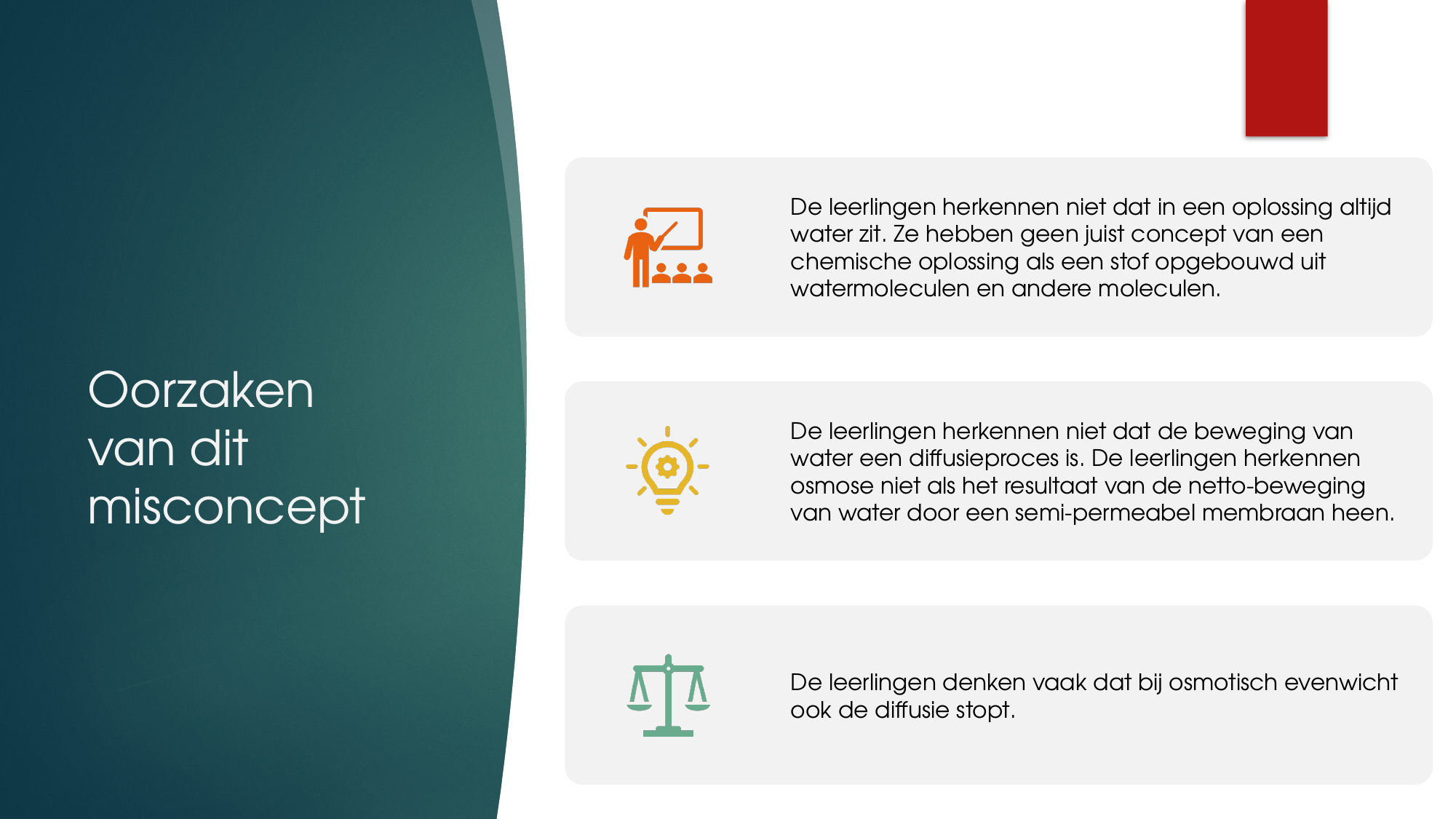

De leerlingen herkennen niet dat in een oplossing altijd water zit. Ze hebben geen juist concept van een chemische oplossing als een stof opgebouwd uit watermoleculen en andere moleculen.
De leerlingen herkennen niet dat de beweging van water een diffusieproces is. De leerlingen herkennen osmose niet als het resultaat van de netto-beweging van water door een semi-permeabel membraan heen.
De leerlingen denken vaak dat bij osmotisch evenwicht ook de diffusie stopt.
# Oorzaken van dit misconcept